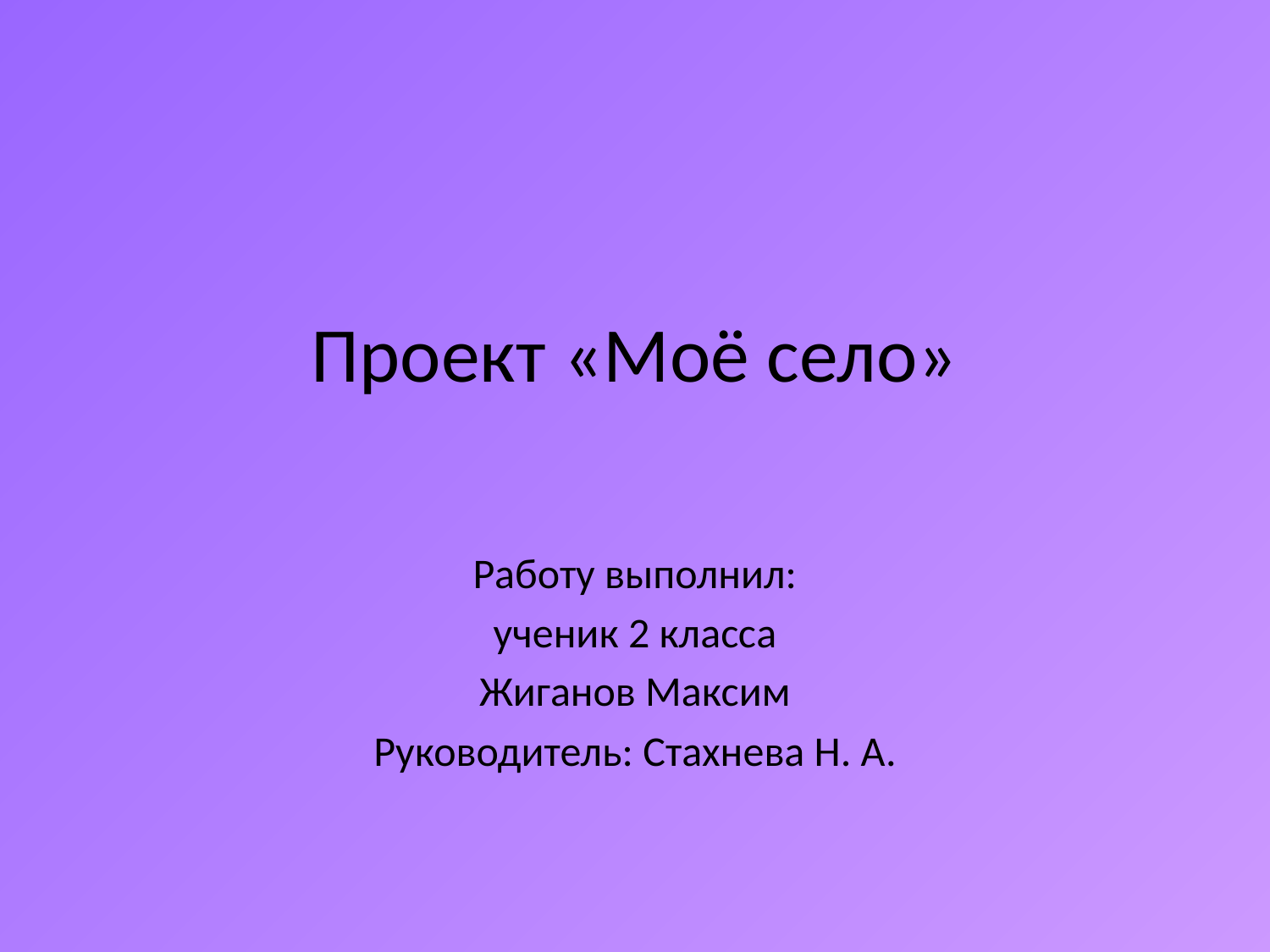

# Проект «Моё село»
Работу выполнил:
ученик 2 класса
Жиганов Максим
Руководитель: Стахнева Н. А.